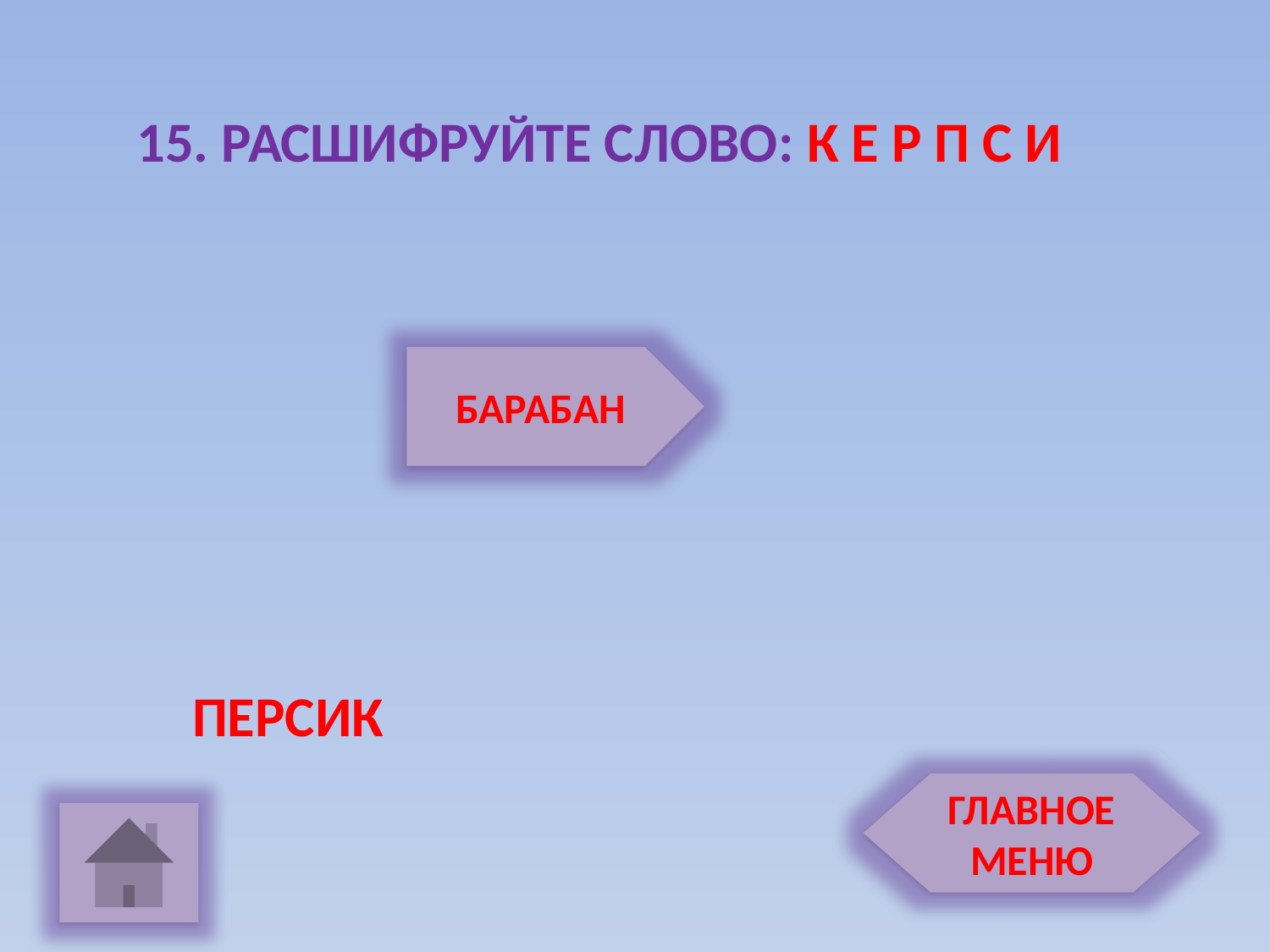

15. РАСШИФРУЙТЕ СЛОВО: К Е Р П С И
БАРАБАН
ПЕРСИК
ГЛАВНОЕ МЕНЮ